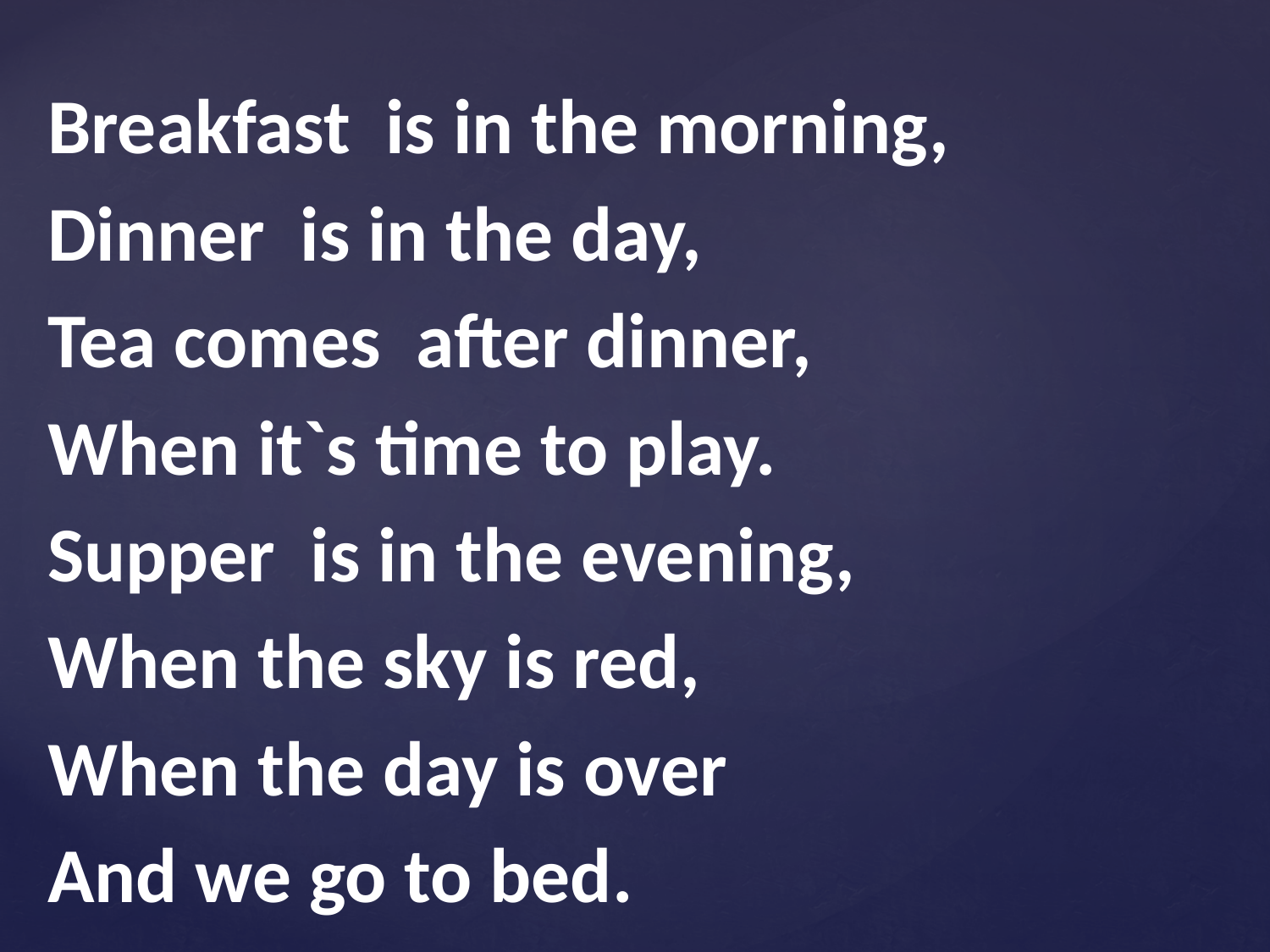

Breakfast  is in the morning,
Dinner  is in the day,
Tea comes  after dinner,
When it`s time to play.
Supper  is in the evening,
When the sky is red,
When the day is over
And we go to bed.